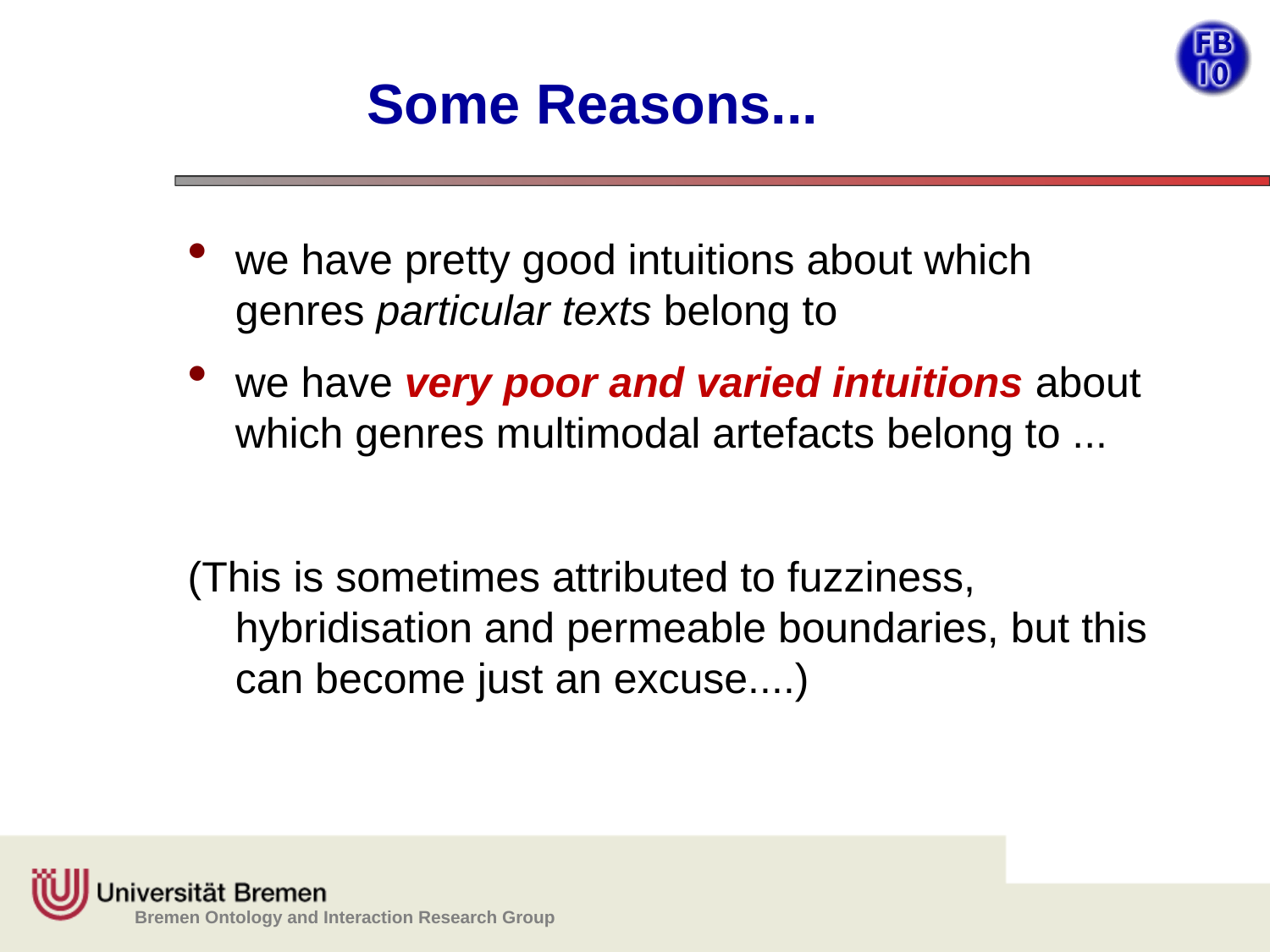

# Some Reasons...
we have pretty good intuitions about which genres particular texts belong to
we have very poor and varied intuitions about which genres multimodal artefacts belong to ...

(This is sometimes attributed to fuzziness, hybridisation and permeable boundaries, but this can become just an excuse....)